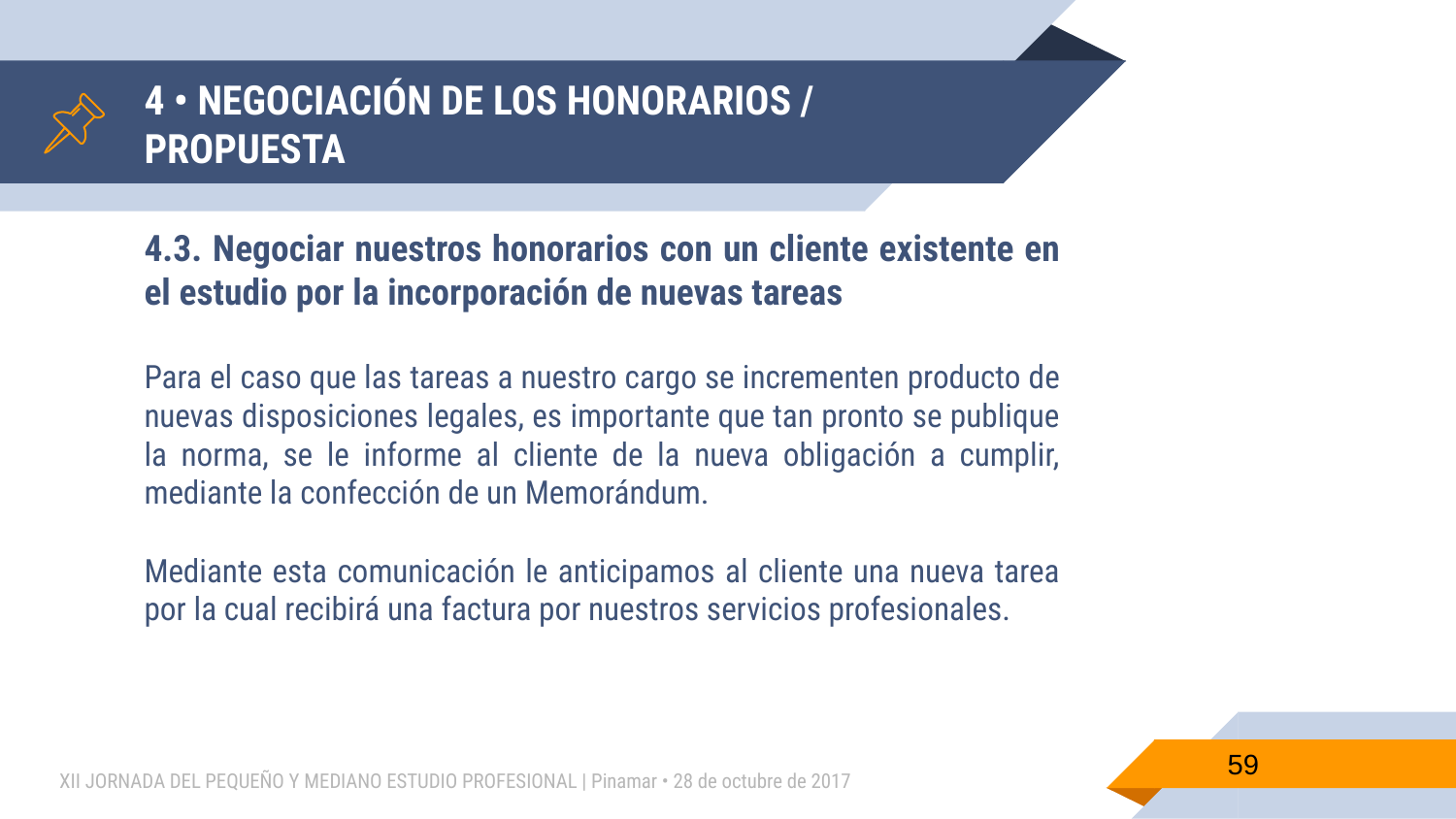

# 4 • NEGOCIACIÓN DE LOS HONORARIOS / PROPUESTA

4.3. Negociar nuestros honorarios con un cliente existente en el estudio por la incorporación de nuevas tareas

Para el caso que las tareas a nuestro cargo se incrementen producto de nuevas disposiciones legales, es importante que tan pronto se publique la norma, se le informe al cliente de la nueva obligación a cumplir, mediante la confección de un Memorándum.

Mediante esta comunicación le anticipamos al cliente una nueva tarea por la cual recibirá una factura por nuestros servicios profesionales.
59